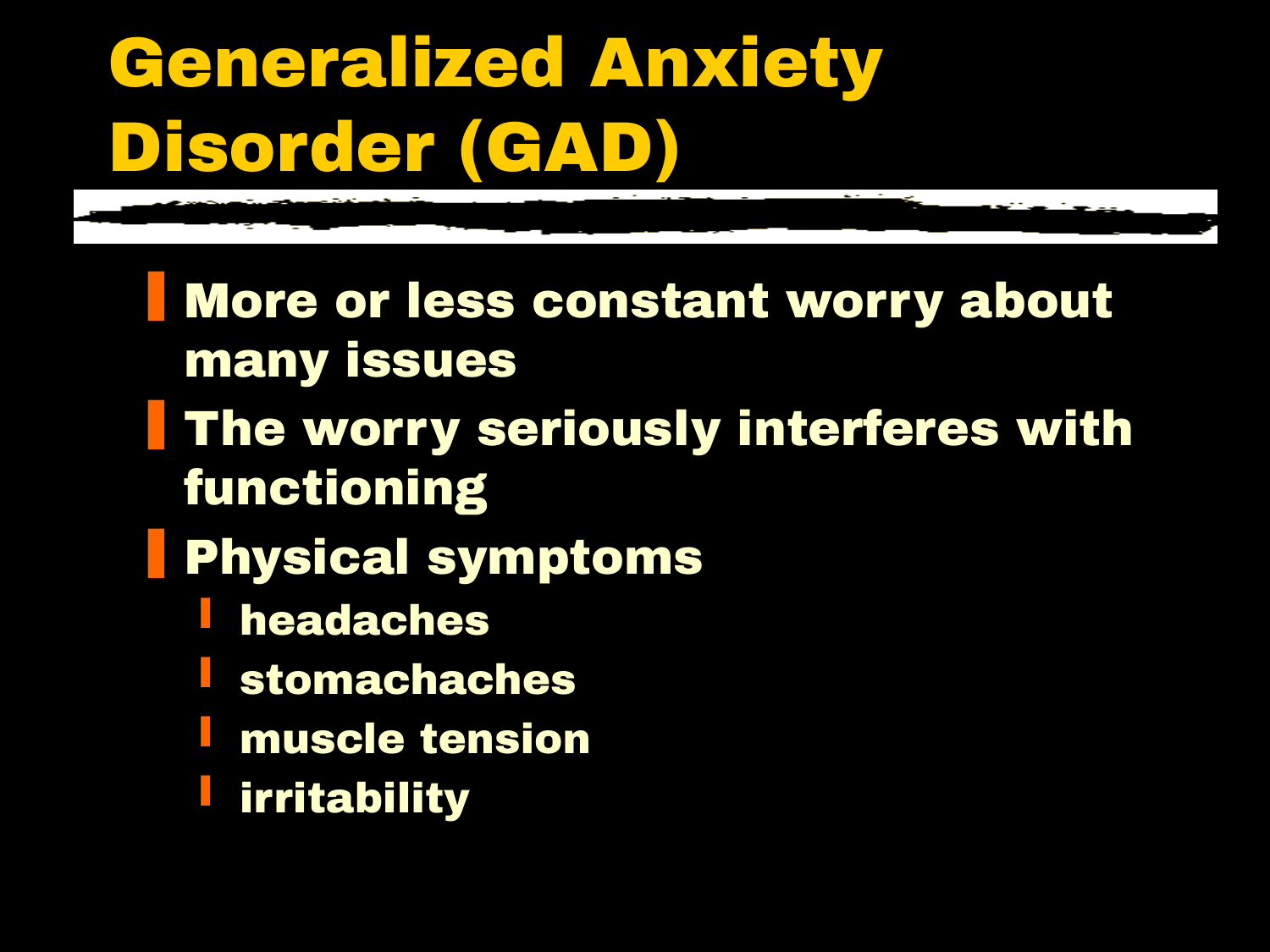

# Generalized Anxiety Disorder (GAD)
More or less constant worry about many issues
The worry seriously interferes with functioning
Physical symptoms
headaches
stomachaches
muscle tension
irritability